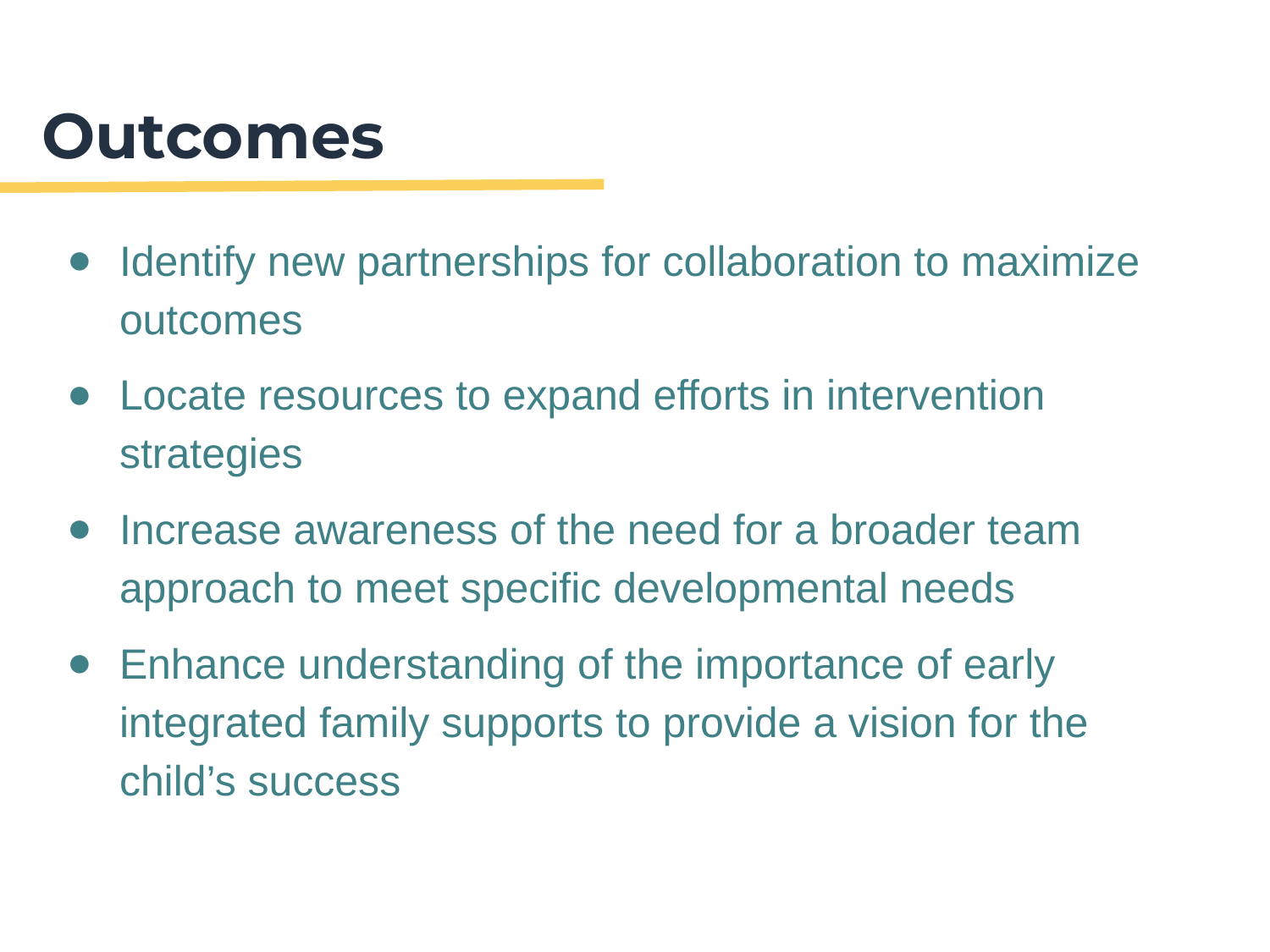

# Outcomes

Identify new partnerships for collaboration to maximize outcomes
Locate resources to expand efforts in intervention strategies
Increase awareness of the need for a broader team approach to meet specific developmental needs
Enhance understanding of the importance of early integrated family supports to provide a vision for the child’s success